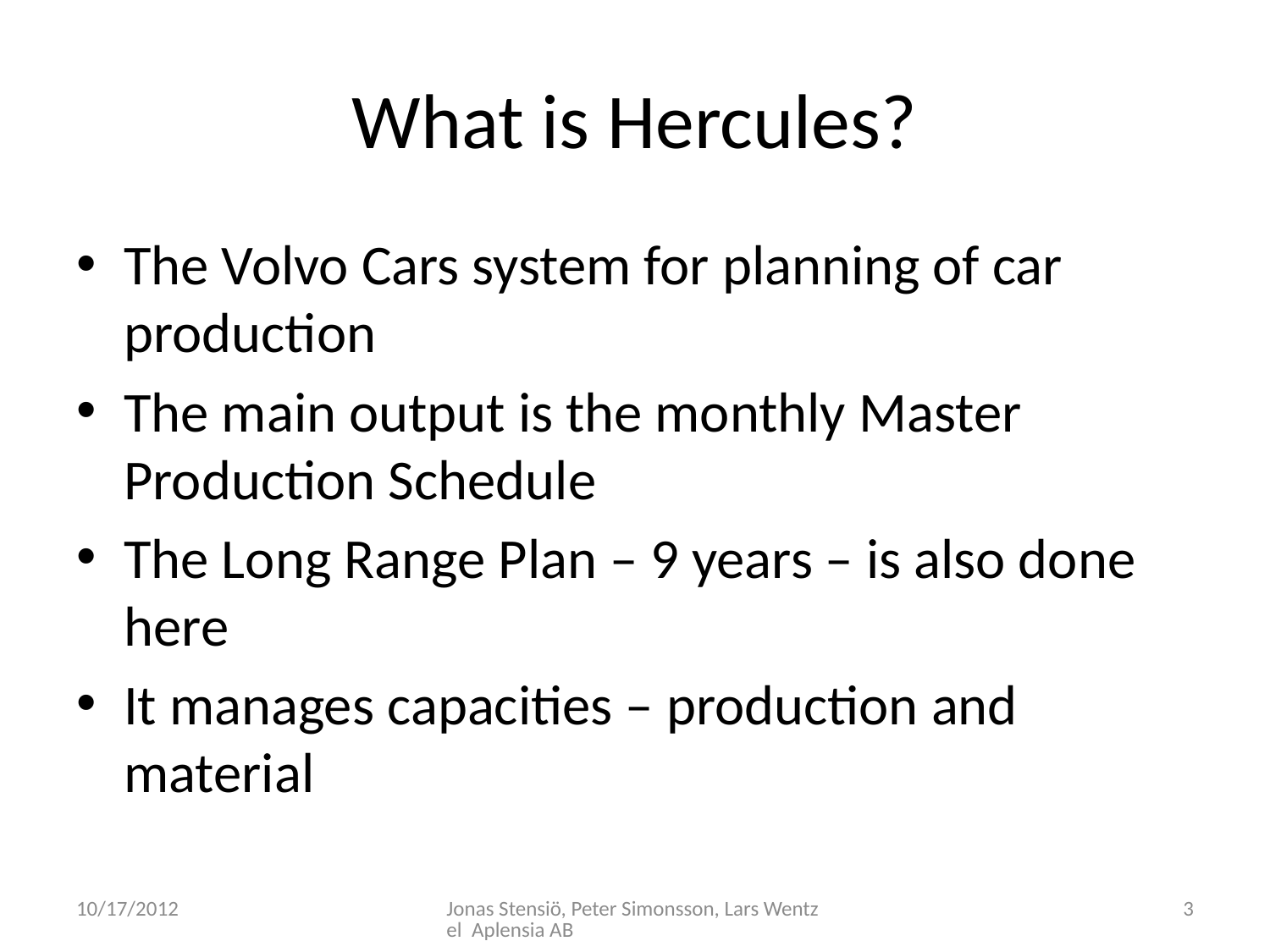

# What is Hercules?
The Volvo Cars system for planning of car production
The main output is the monthly Master Production Schedule
The Long Range Plan – 9 years – is also done here
It manages capacities – production and material

10/17/2012
Jonas Stensiö, Peter Simonsson, Lars Wentzel  Aplensia AB
3